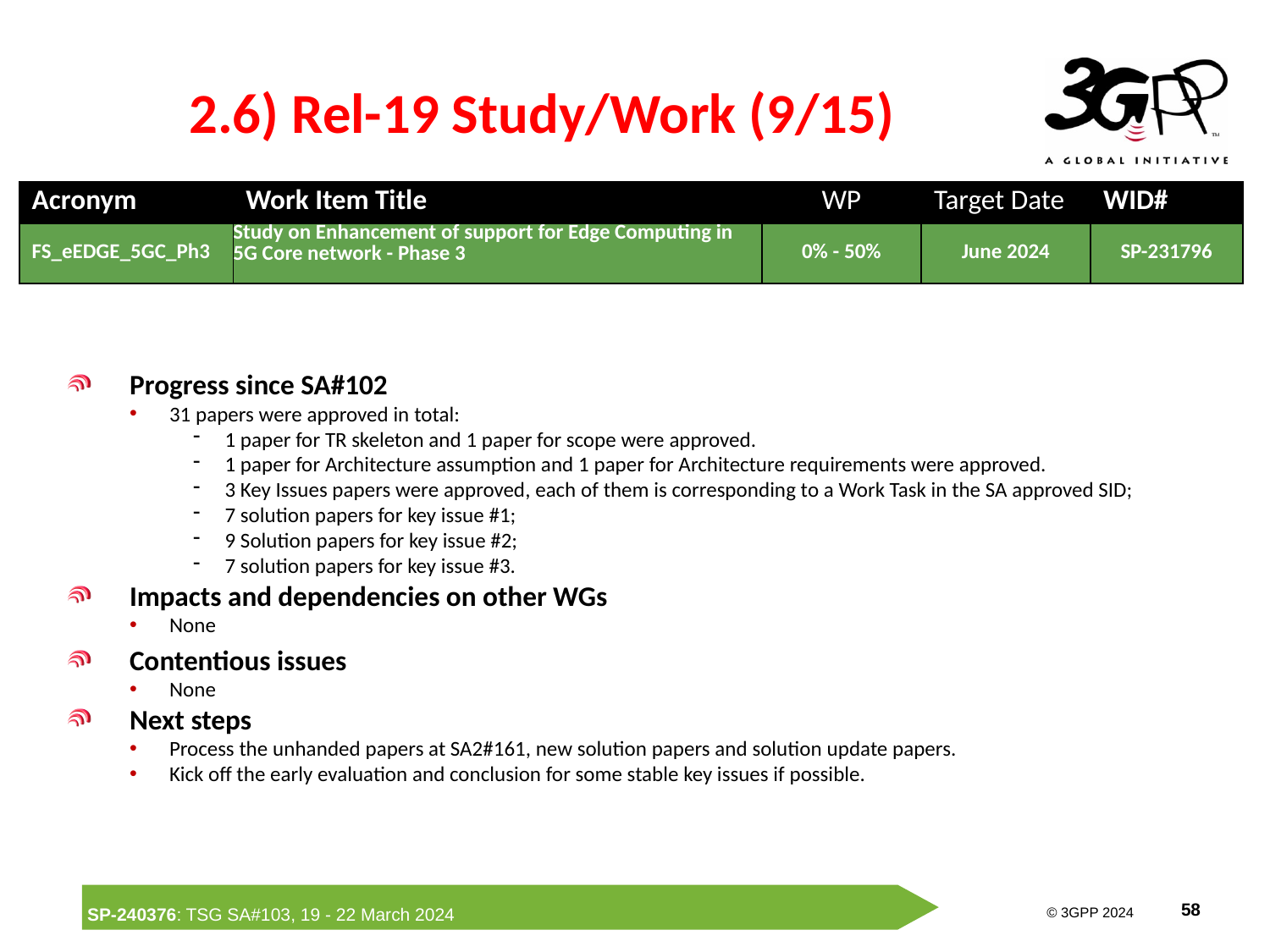

# 2.6) Rel-19 Study/Work (9/15)
| Acronym | Work Item Title | WP | Target Date | WID# |
| --- | --- | --- | --- | --- |
| FS\_eEDGE\_5GC\_Ph3 | Study on Enhancement of support for Edge Computing in 5G Core network - Phase 3 | 0% - 50% | June 2024 | SP-231796 |
Progress since SA#102
31 papers were approved in total:
1 paper for TR skeleton and 1 paper for scope were approved.
1 paper for Architecture assumption and 1 paper for Architecture requirements were approved.
3 Key Issues papers were approved, each of them is corresponding to a Work Task in the SA approved SID;
7 solution papers for key issue #1;
9 Solution papers for key issue #2;
7 solution papers for key issue #3.
Impacts and dependencies on other WGs
None
Contentious issues
None
Next steps
Process the unhanded papers at SA2#161, new solution papers and solution update papers.
Kick off the early evaluation and conclusion for some stable key issues if possible.